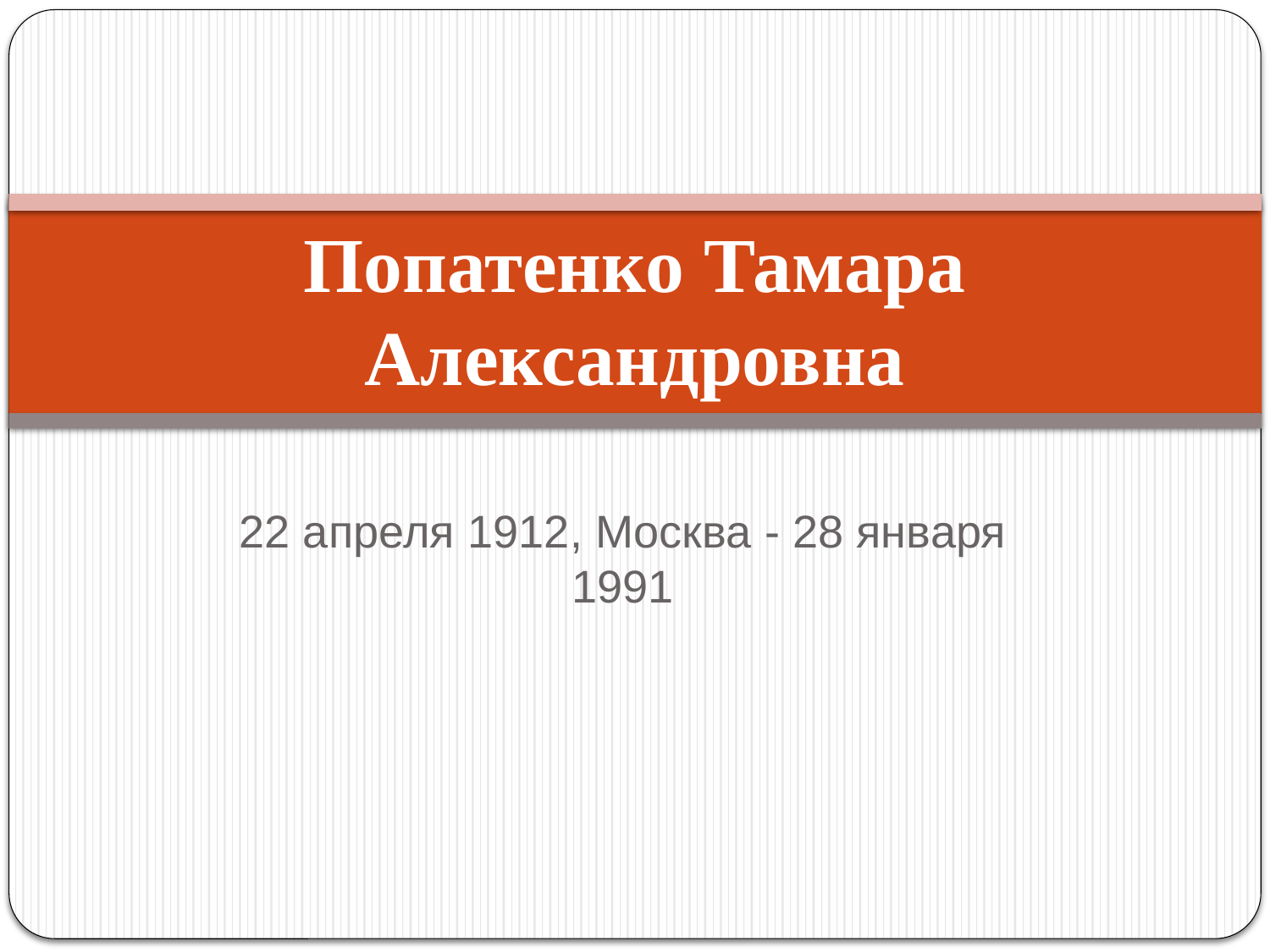

# Попатенко Тамара Александровна
22 апреля 1912, Москва - 28 января 1991